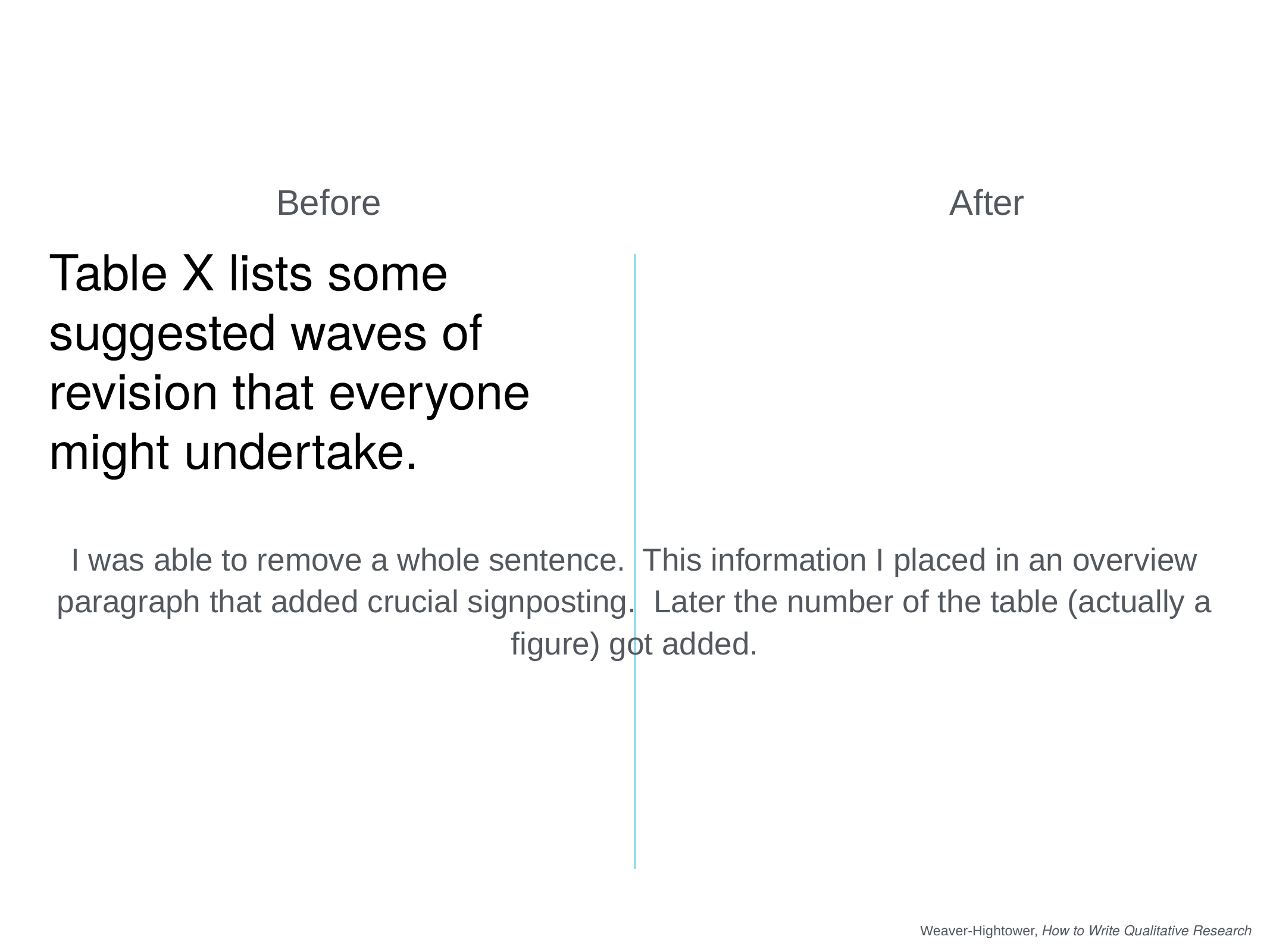

# What’s Different?
Before
After
Table X lists some suggested waves of revision that everyone might undertake.

I was able to remove a whole sentence.  This information I placed in an overview paragraph that added crucial signposting.  Later the number of the table (actually a figure) got added.